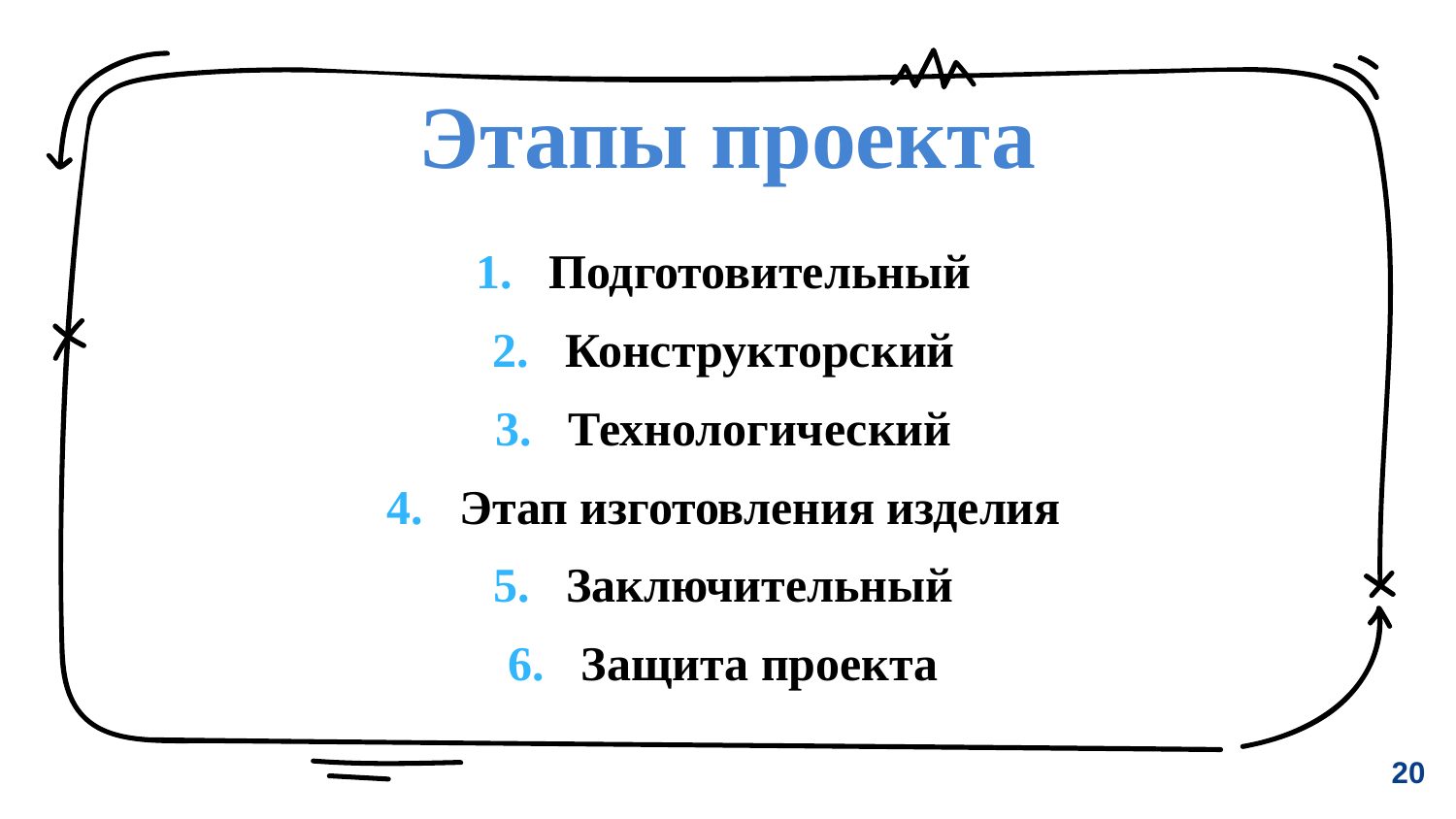

Этапы проекта

Подготовительный
Конструкторский
Технологический
Этап изготовления изделия
Заключительный
Защита проекта
20